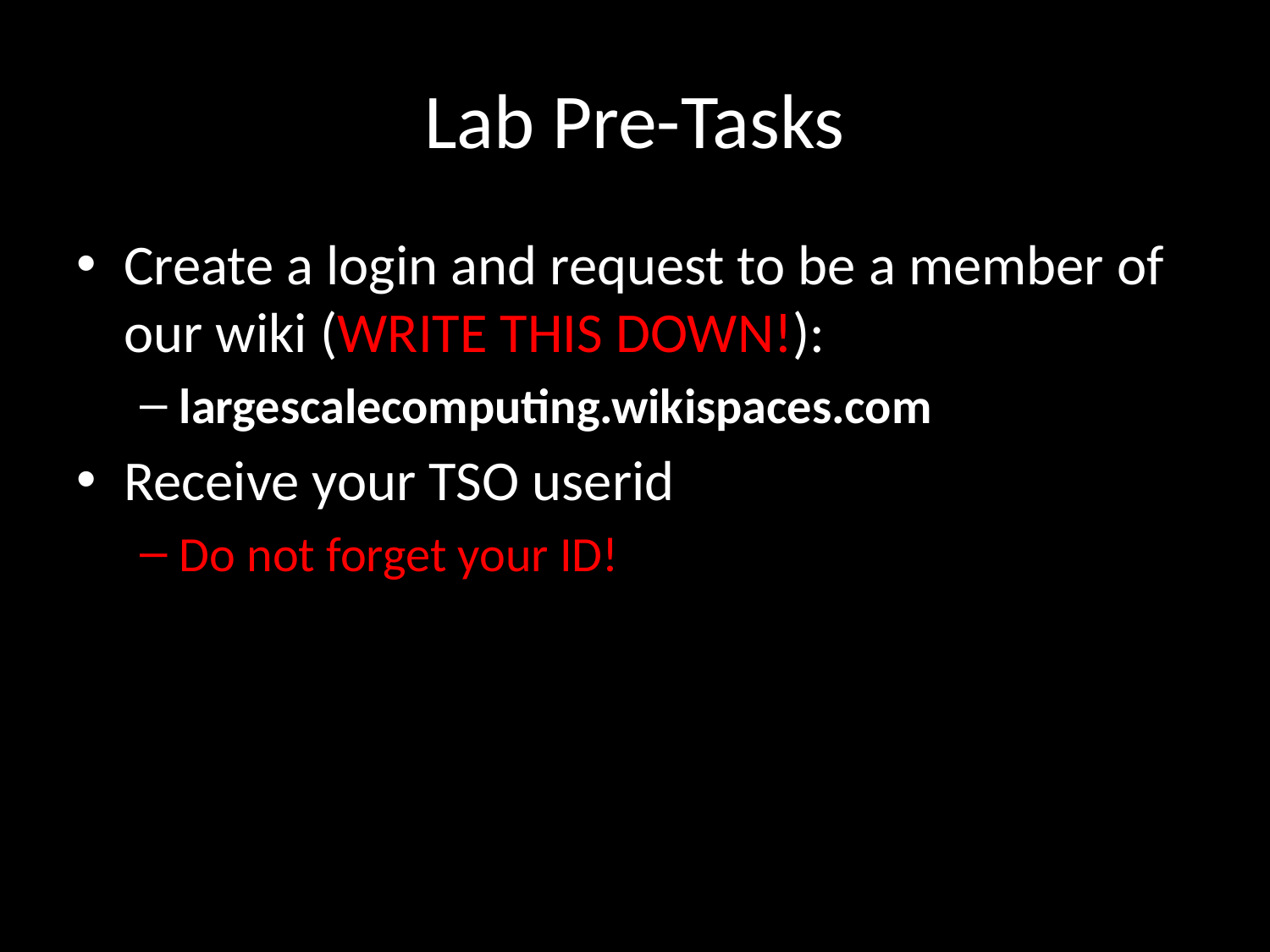

# Lab Pre-Tasks
Create a login and request to be a member of our wiki (WRITE THIS DOWN!):
largescalecomputing.wikispaces.com
Receive your TSO userid
Do not forget your ID!